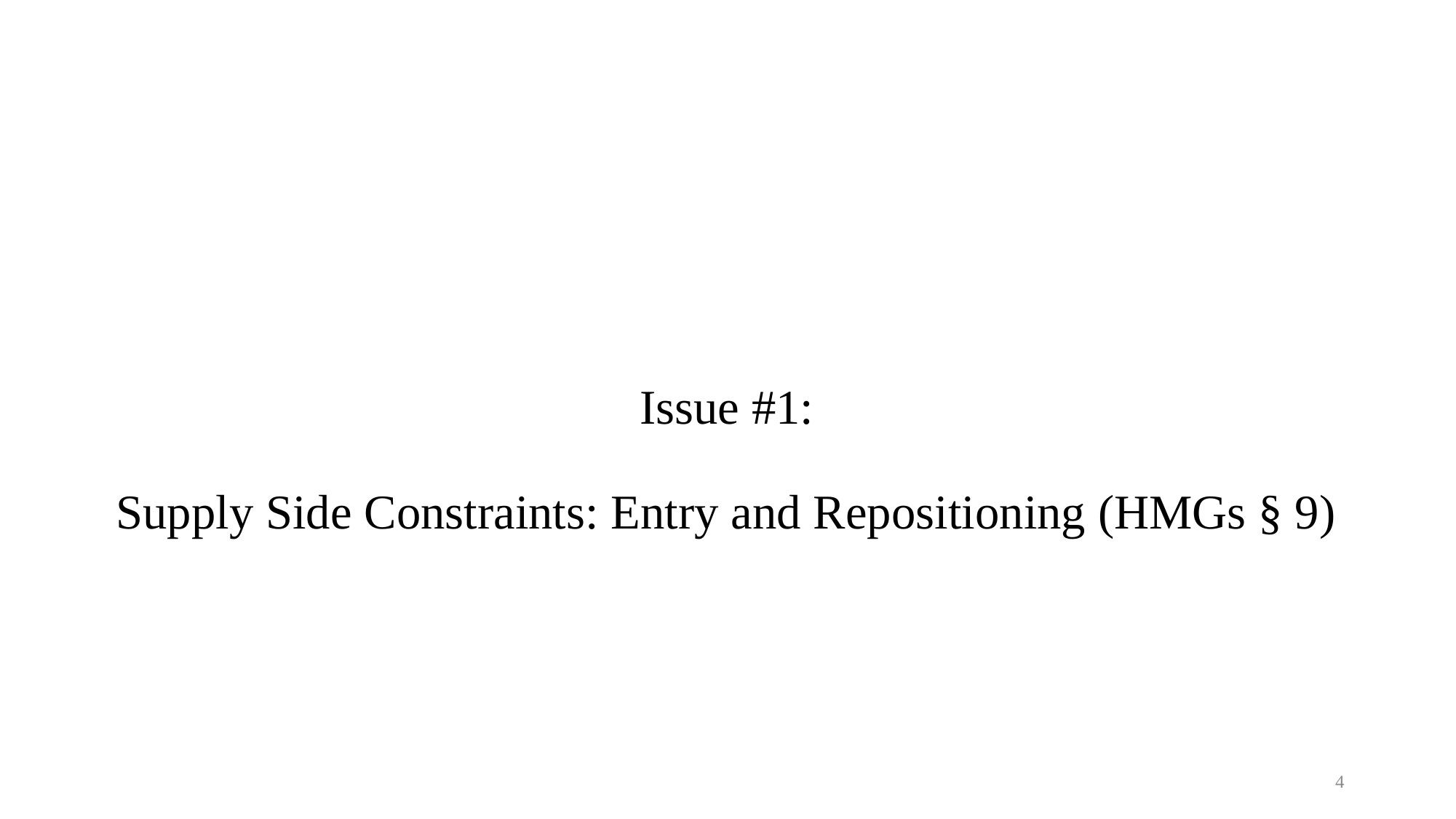

# Issue #1: Supply Side Constraints: Entry and Repositioning (HMGs § 9)

4